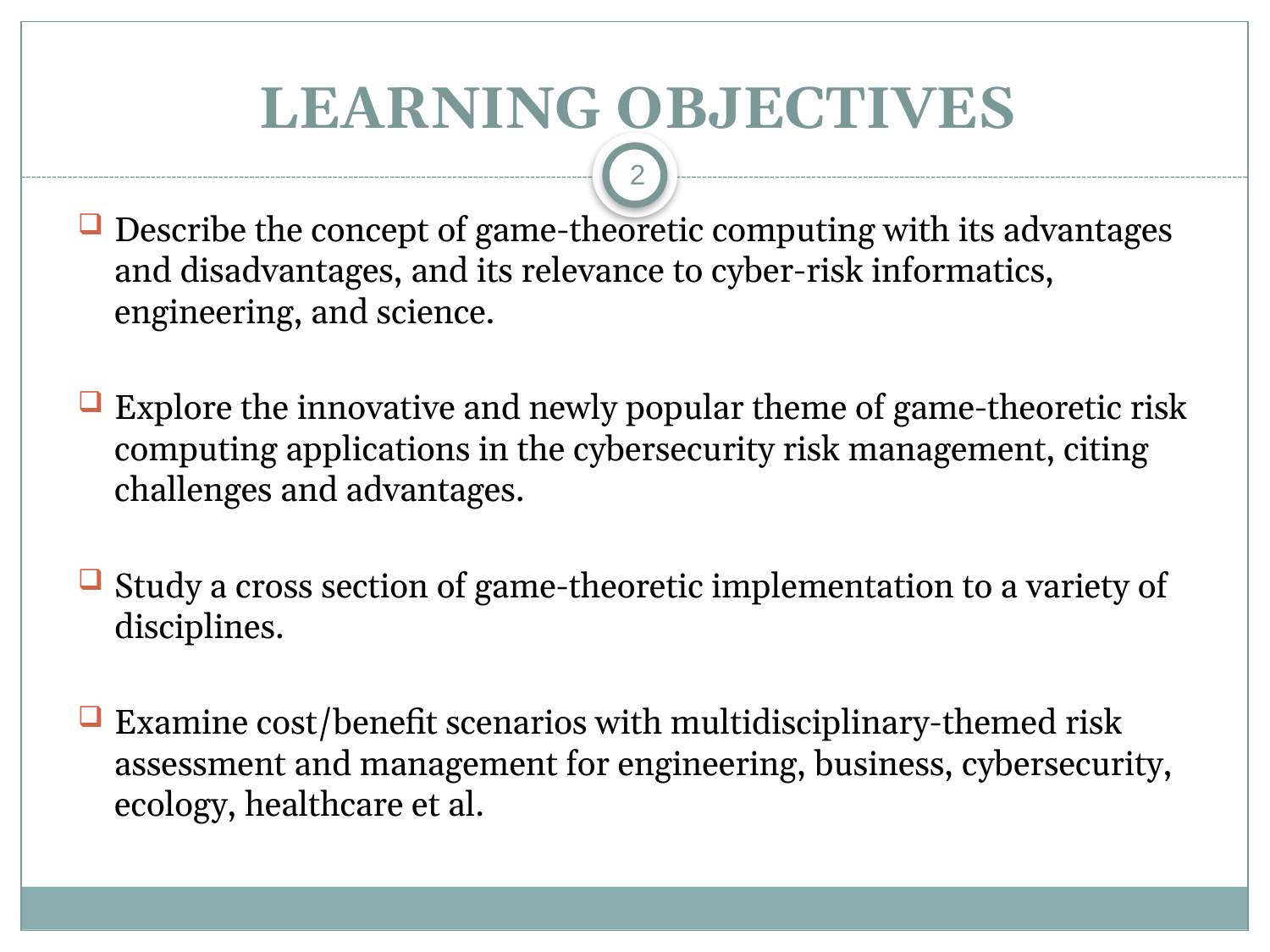

# Learning Objectives
2
Describe the concept of game-theoretic computing with its advantages and disadvantages, and its relevance to cyber-risk informatics, engineering, and science.

Explore the innovative and newly popular theme of game-theoretic risk computing applications in the cybersecurity risk management, citing challenges and advantages.

Study a cross section of game-theoretic implementation to a variety of disciplines.

Examine cost/benefit scenarios with multidisciplinary-themed risk assessment and management for engineering, business, cybersecurity, ecology, healthcare et al.